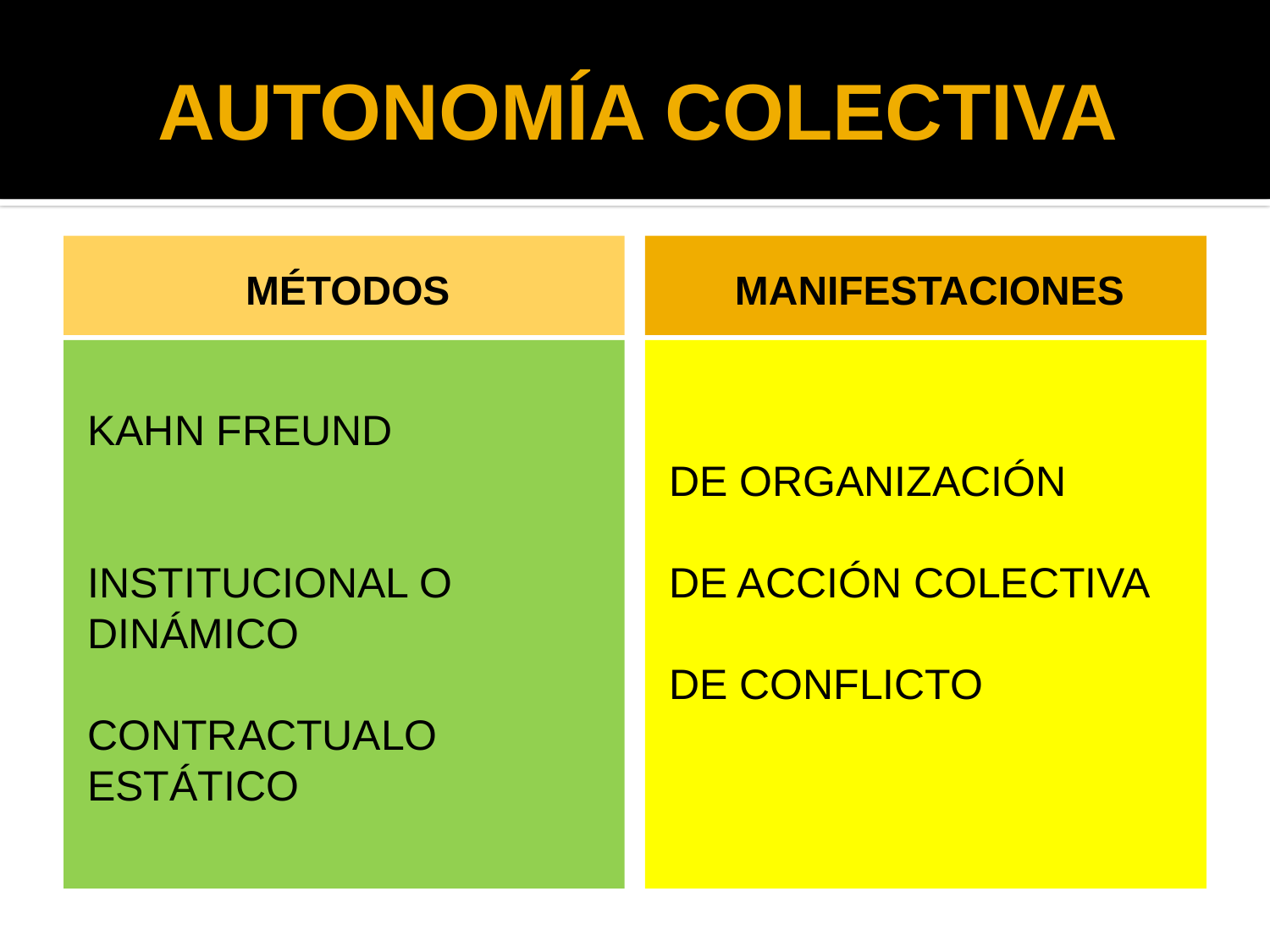

# AUTONOMÍA COLECTIVA
MÉTODOS
MANIFESTACIONES

KAHN FREUND

INSTITUCIONAL O DINÁMICO

CONTRACTUALO ESTÁTICO

DE ORGANIZACIÓN

DE ACCIÓN COLECTIVA

DE CONFLICTO